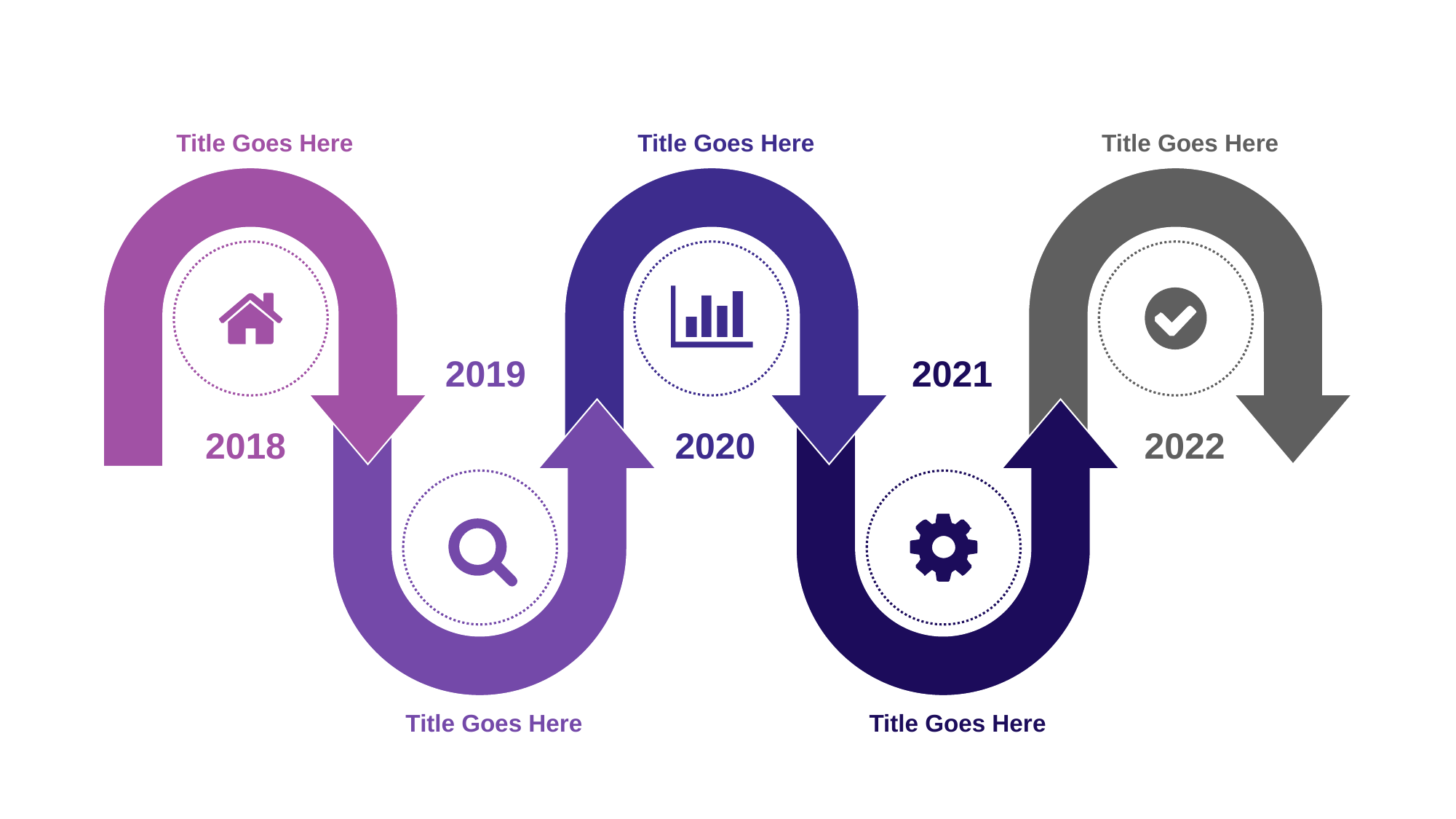

Title Goes Here
Title Goes Here
Title Goes Here

2019
2021

2018
2020
2022

Title Goes Here
Title Goes Here